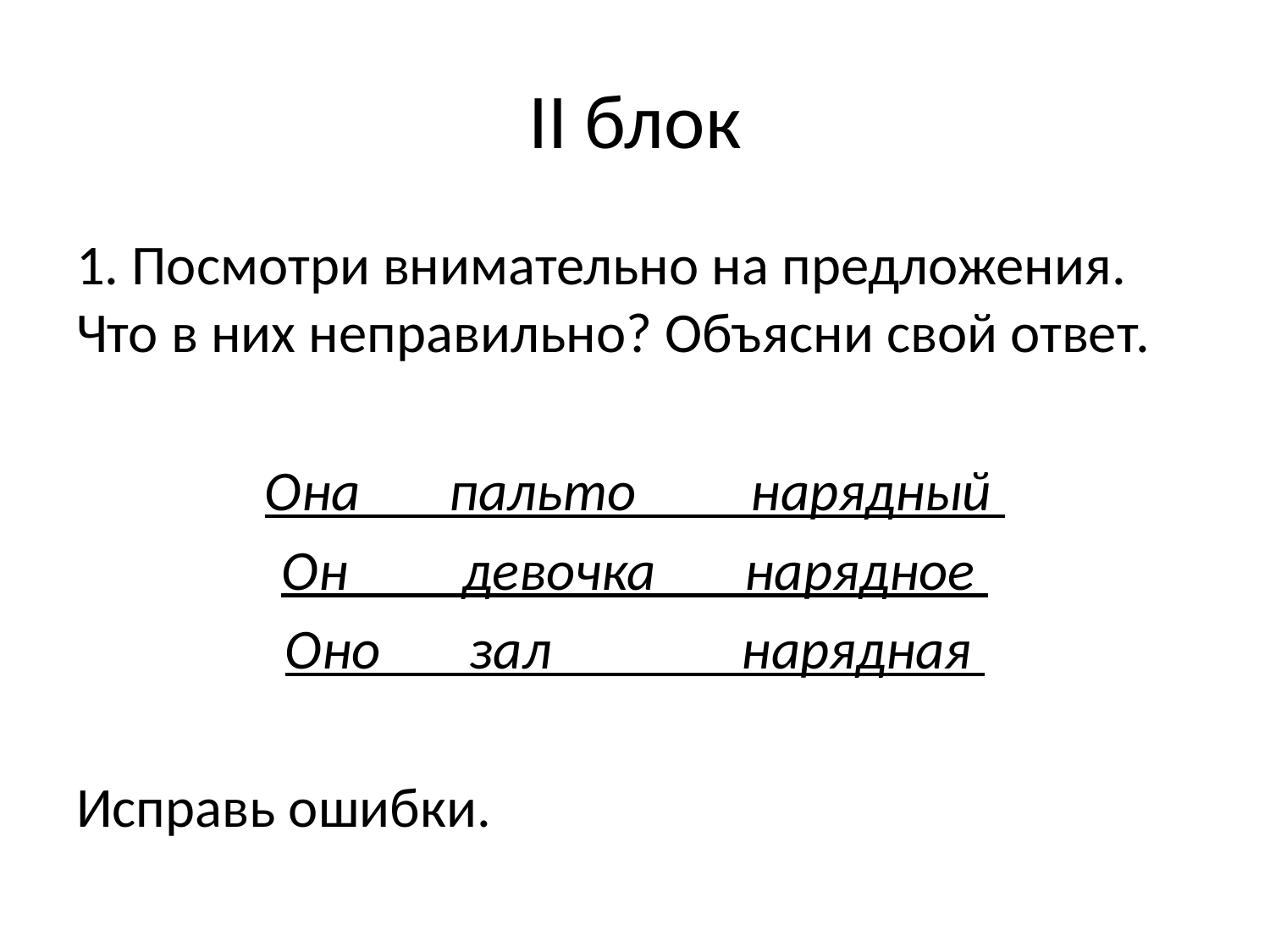

# II блок
1. Посмотри внимательно на предложения. Что в них неправильно? Объясни свой ответ.

Она       пальто         нарядный
Он         девочка       нарядное
Оно       зал               нарядная

Исправь ошибки.